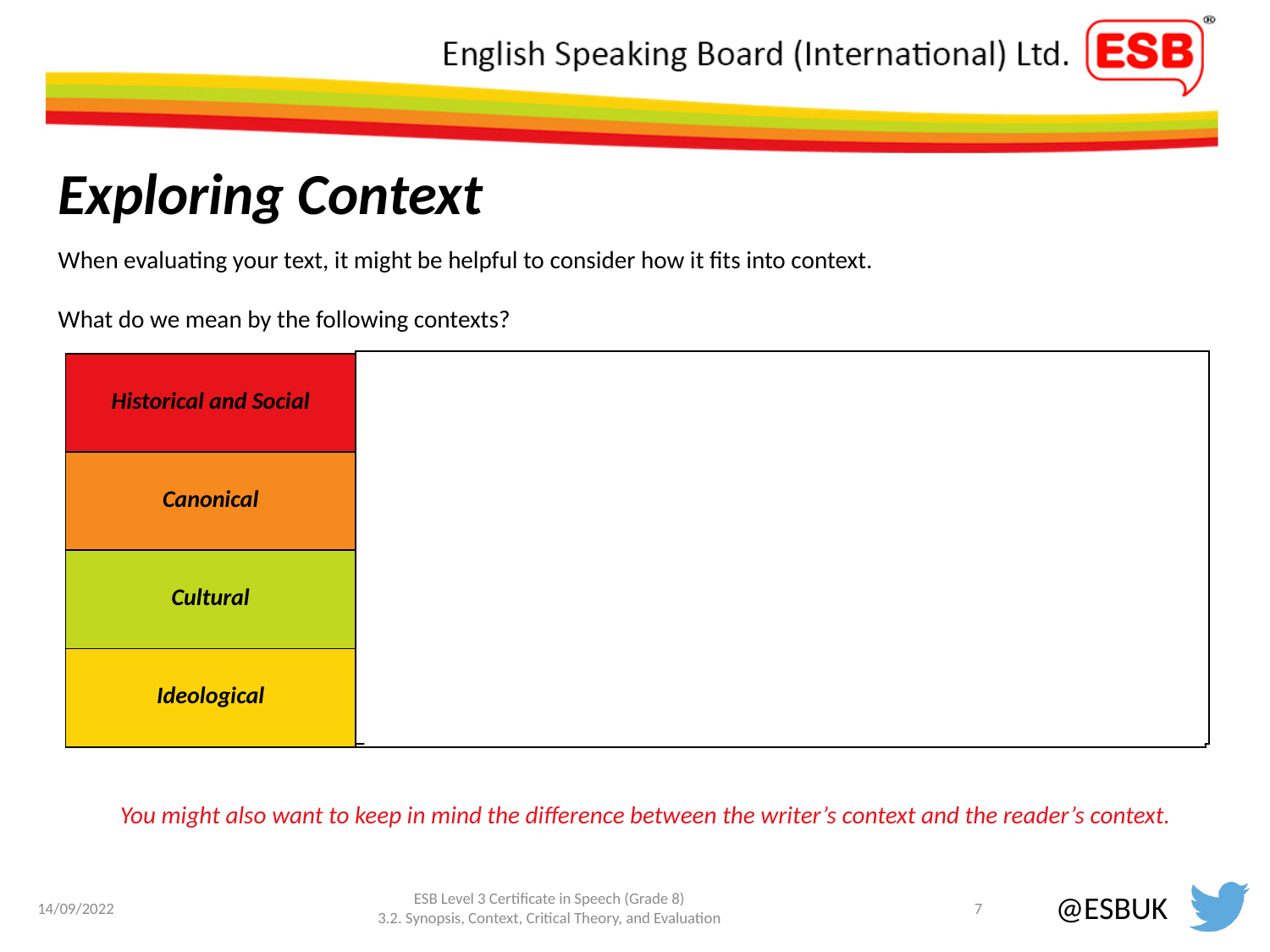

# Exploring Context
When evaluating your text, it might be helpful to consider how it fits into context.

What do we mean by the following contexts?

| Historical and Social | Concerned with when the text was written and how this time period affects the way the text is written or interpreted. |
| --- | --- |
| Canonical | Places the text within the context of other pieces of ‘seminal’ literature e.g. the Western Canon, 3rd Wave Feminism, or Post-Colonial literature, and draws comparisons. You might also consider where it fits within a genre, e.g. Gothic horror, magical realism, or historical fiction. |
| Cultural | Considers the culture the text was written either within or about. This might impact the language used, the customs described, the attitudes and beliefs of the characters or speakers. |
| Ideological | Often political in nature, texts might display, champion or challenge a certain ideology (e.g. socialism, Marxism, democracy, colonialism). |

You might also want to keep in mind the difference between the writer’s context and the reader’s context.
14/09/2022
ESB Level 3 Certificate in Speech (Grade 8)
3.2. Synopsis, Context, Critical Theory, and Evaluation
7